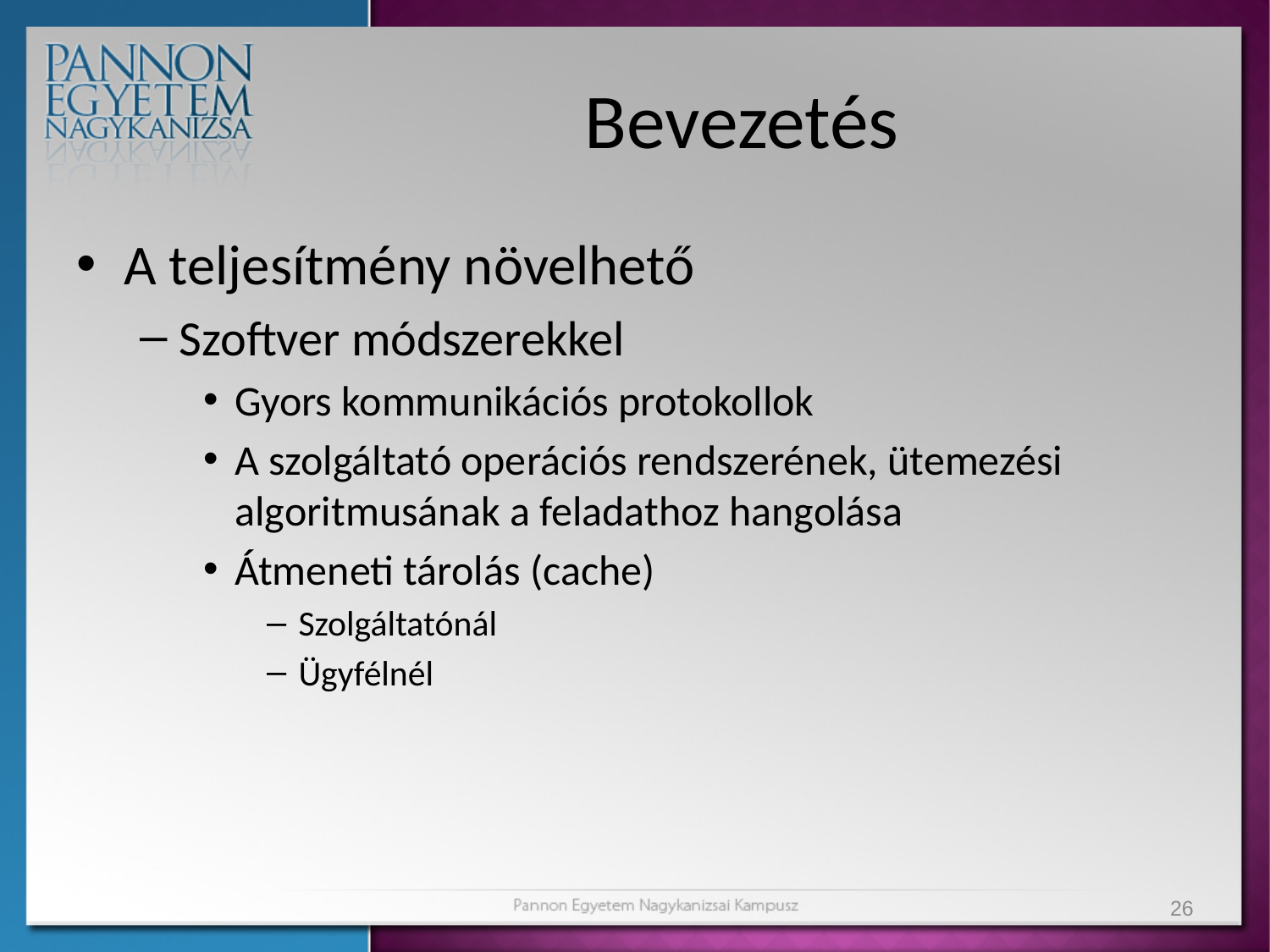

# Bevezetés
A teljesítmény növelhető
Szoftver módszerekkel
Gyors kommunikációs protokollok
A szolgáltató operációs rendszerének, ütemezési algoritmusának a feladathoz hangolása
Átmeneti tárolás (cache)
Szolgáltatónál
Ügyfélnél
26